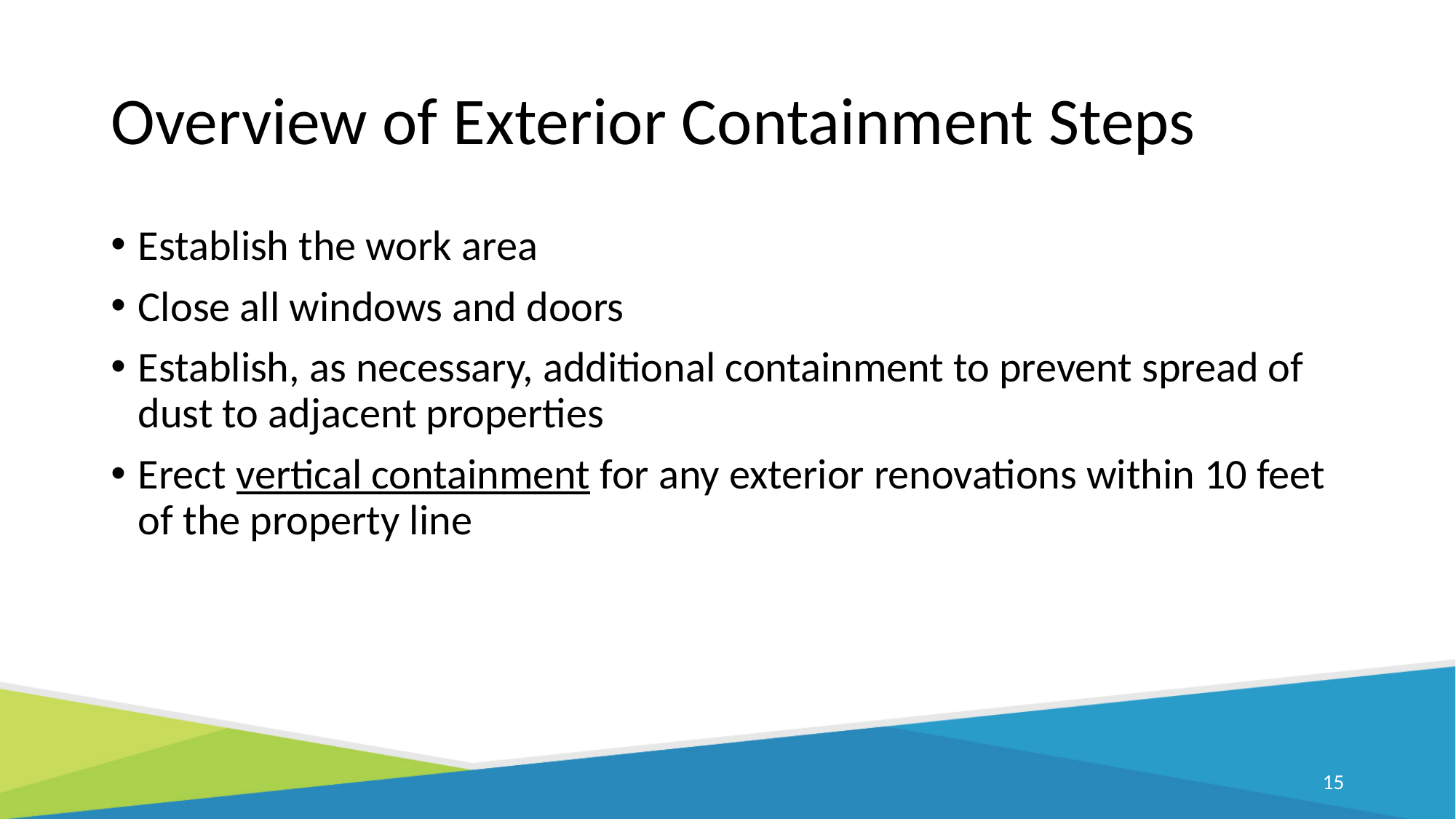

# Overview of Exterior Containment Steps
Establish the work area
Close all windows and doors
Establish, as necessary, additional containment to prevent spread of dust to adjacent properties
Erect vertical containment for any exterior renovations within 10 feet of the property line
15